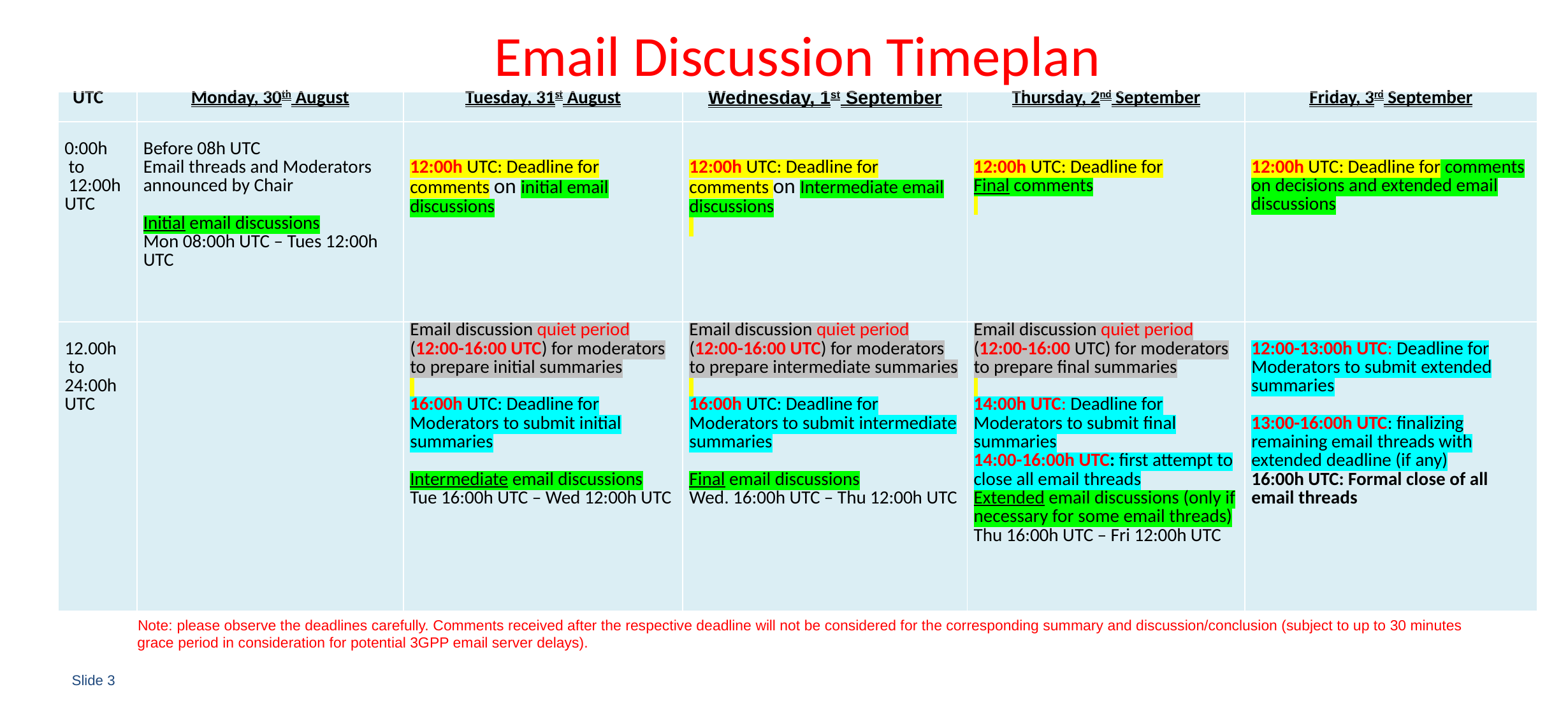

# Email Discussion Timeplan
| UTC | Monday, 30th August | Tuesday, 31st August | Wednesday, 1st September | Thursday, 2nd September | Friday, 3rd September |
| --- | --- | --- | --- | --- | --- |
| 0:00h  to  12:00h UTC | Before 08h UTC Email threads and Moderators announced by Chair    Initial email discussions Mon 08:00h UTC – Tues 12:00h UTC | 12:00h UTC: Deadline for comments on initial email discussions | 12:00h UTC: Deadline for comments on Intermediate email discussions | 12:00h UTC: Deadline for Final comments | 12:00h UTC: Deadline for comments on decisions and extended email discussions |
| 12.00h  to 24:00h UTC |  | Email discussion quiet period (12:00-16:00 UTC) for moderators to prepare initial summaries   16:00h UTC: Deadline for Moderators to submit initial summaries Intermediate email discussions Tue 16:00h UTC – Wed 12:00h UTC | Email discussion quiet period (12:00-16:00 UTC) for moderators to prepare intermediate summaries   16:00h UTC: Deadline for Moderators to submit intermediate summaries Final email discussions Wed. 16:00h UTC – Thu 12:00h UTC | Email discussion quiet period (12:00-16:00 UTC) for moderators to prepare final summaries   14:00h UTC: Deadline for Moderators to submit final summaries 14:00-16:00h UTC: first attempt to close all email threads Extended email discussions (only if necessary for some email threads) Thu 16:00h UTC – Fri 12:00h UTC | 12:00-13:00h UTC: Deadline for Moderators to submit extended summaries 13:00-16:00h UTC: finalizing remaining email threads with extended deadline (if any) 16:00h UTC: Formal close of all email threads |
Note: please observe the deadlines carefully. Comments received after the respective deadline will not be considered for the corresponding summary and discussion/conclusion (subject to up to 30 minutes grace period in consideration for potential 3GPP email server delays).